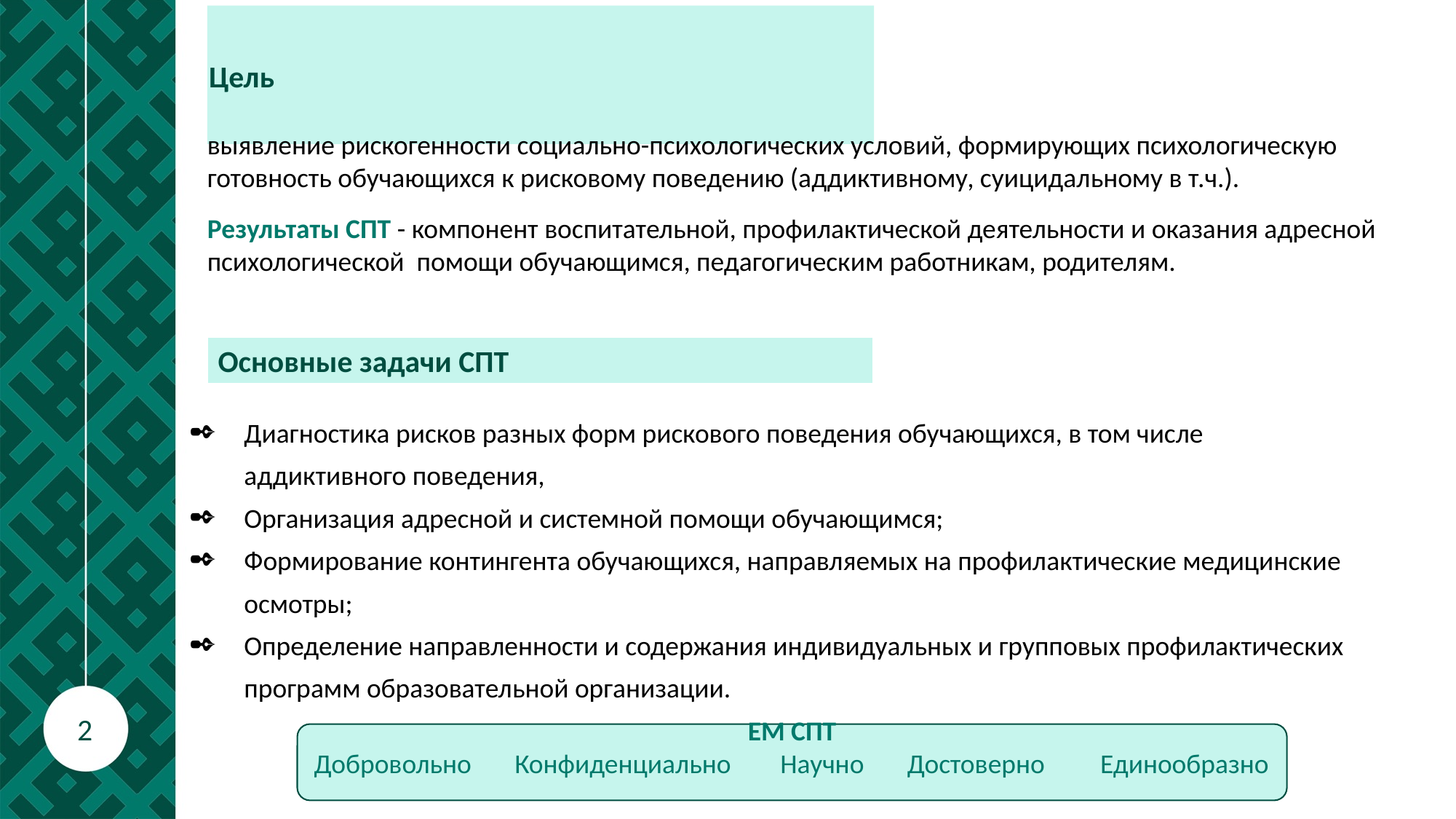

# Цель
выявление рискогенности социально-психологических условий, формирующих психологическую готовность обучающихся к рисковому поведению (аддиктивному, суицидальному в т.ч.).
Результаты СПТ - компонент воспитательной, профилактической деятельности и оказания адресной психологической  помощи обучающимся, педагогическим работникам, родителям.
Основные задачи СПТ
Диагностика рисков разных форм рискового поведения обучающихся, в том числе аддиктивного поведения,
Организация адресной и системной помощи обучающимся;
Формирование контингента обучающихся, направляемых на профилактические медицинские осмотры;
Определение направленности и содержания индивидуальных и групповых профилактических программ образовательной организации.
2
ЕМ СПТ
Добровольно       Конфиденциально        Научно       Достоверно         Единообразно